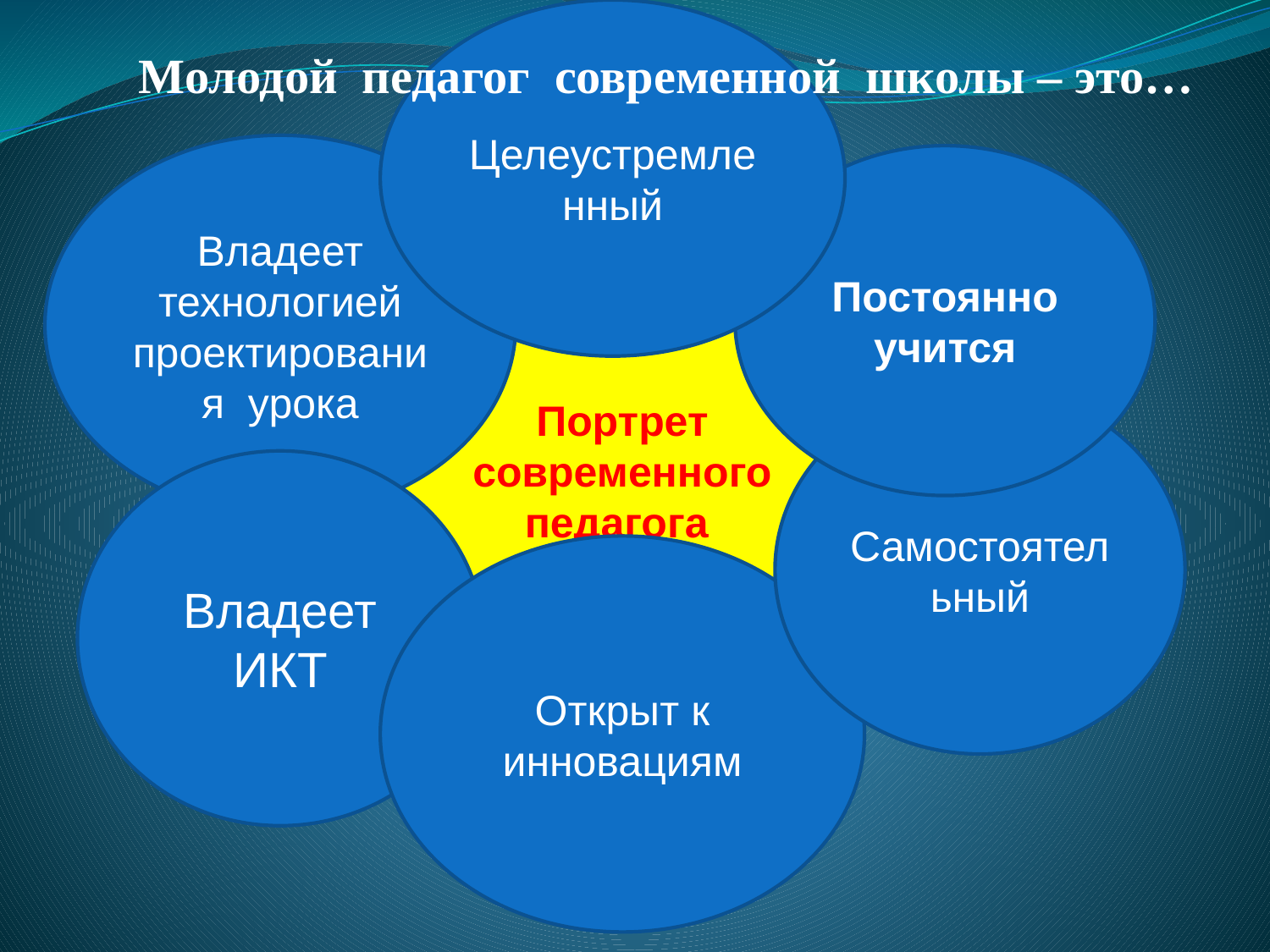

Целеустремленный
Молодой  педагог  современной  школы – это…
Владеет технологией проектирования  урока
Постоянно учится
Портрет современного педагога
Самостоятельный
Владеет ИКТ
Открыт к инновациям